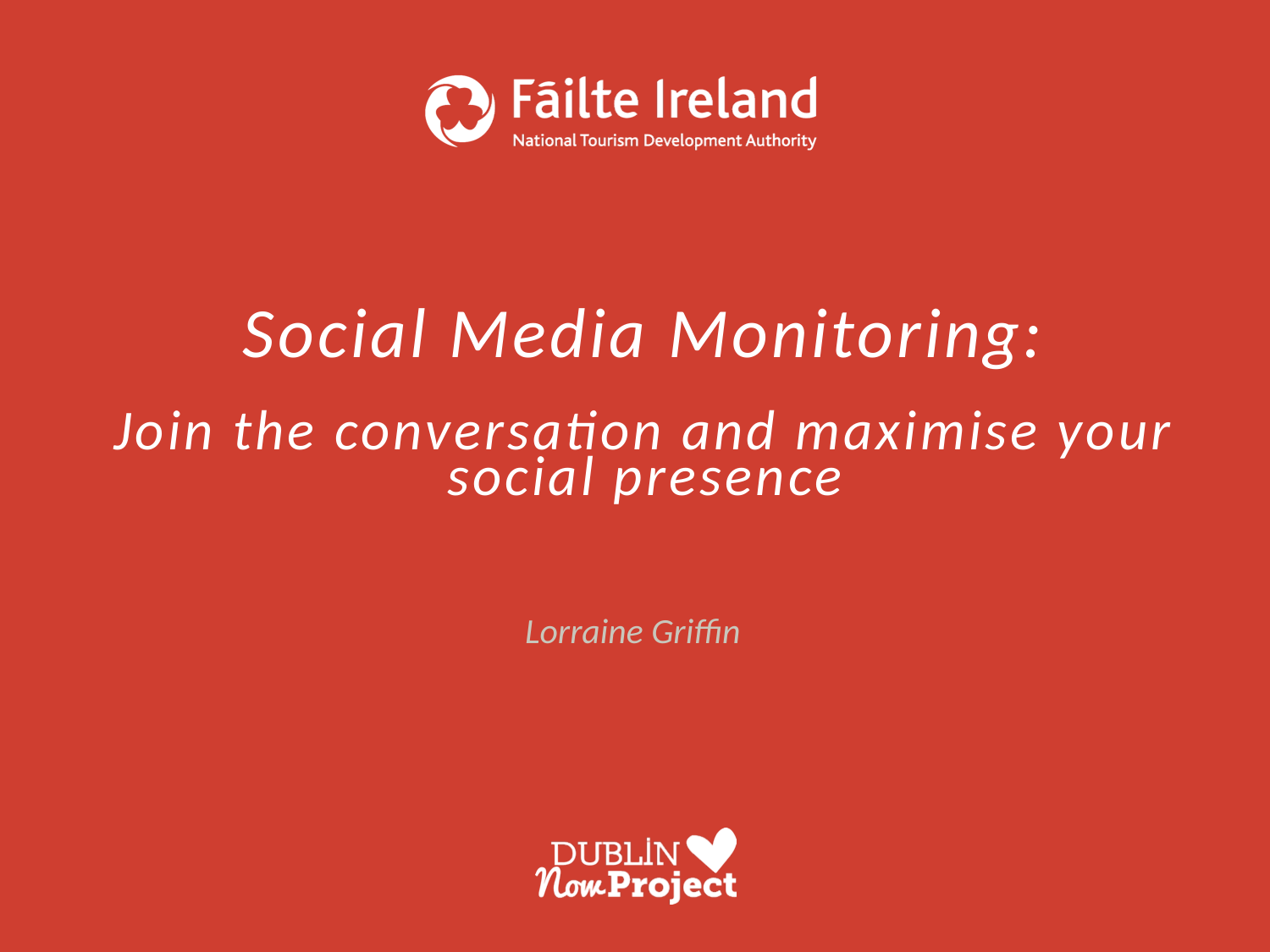

# Social Media Monitoring: Join the conversation and maximise your social presence
Lorraine Griffin